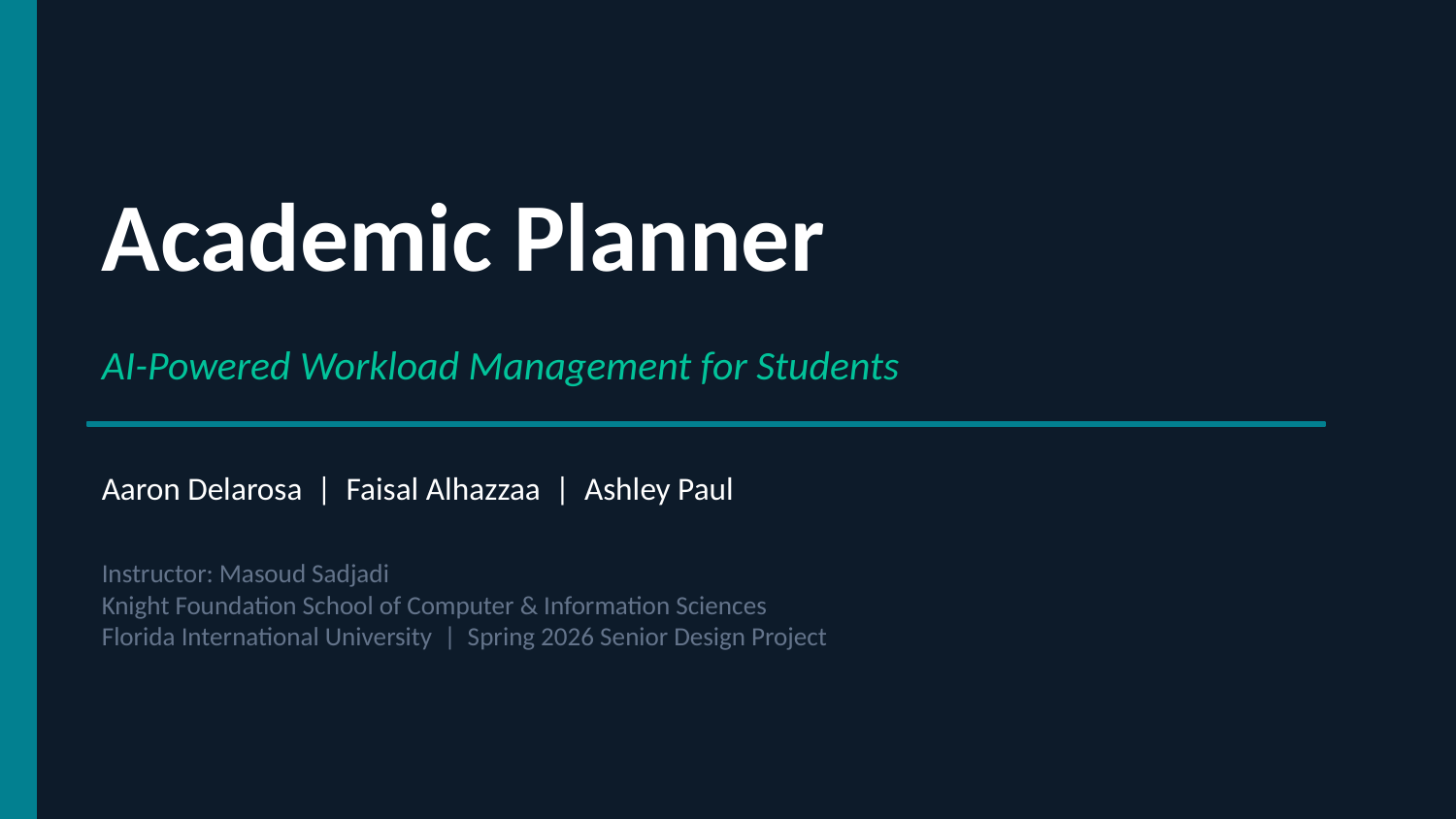

Academic Planner
AI-Powered Workload Management for Students

Aaron Delarosa  |  Faisal Alhazzaa  |  Ashley Paul
Instructor: Masoud Sadjadi
Knight Foundation School of Computer & Information Sciences
Florida International University  |  Spring 2026 Senior Design Project